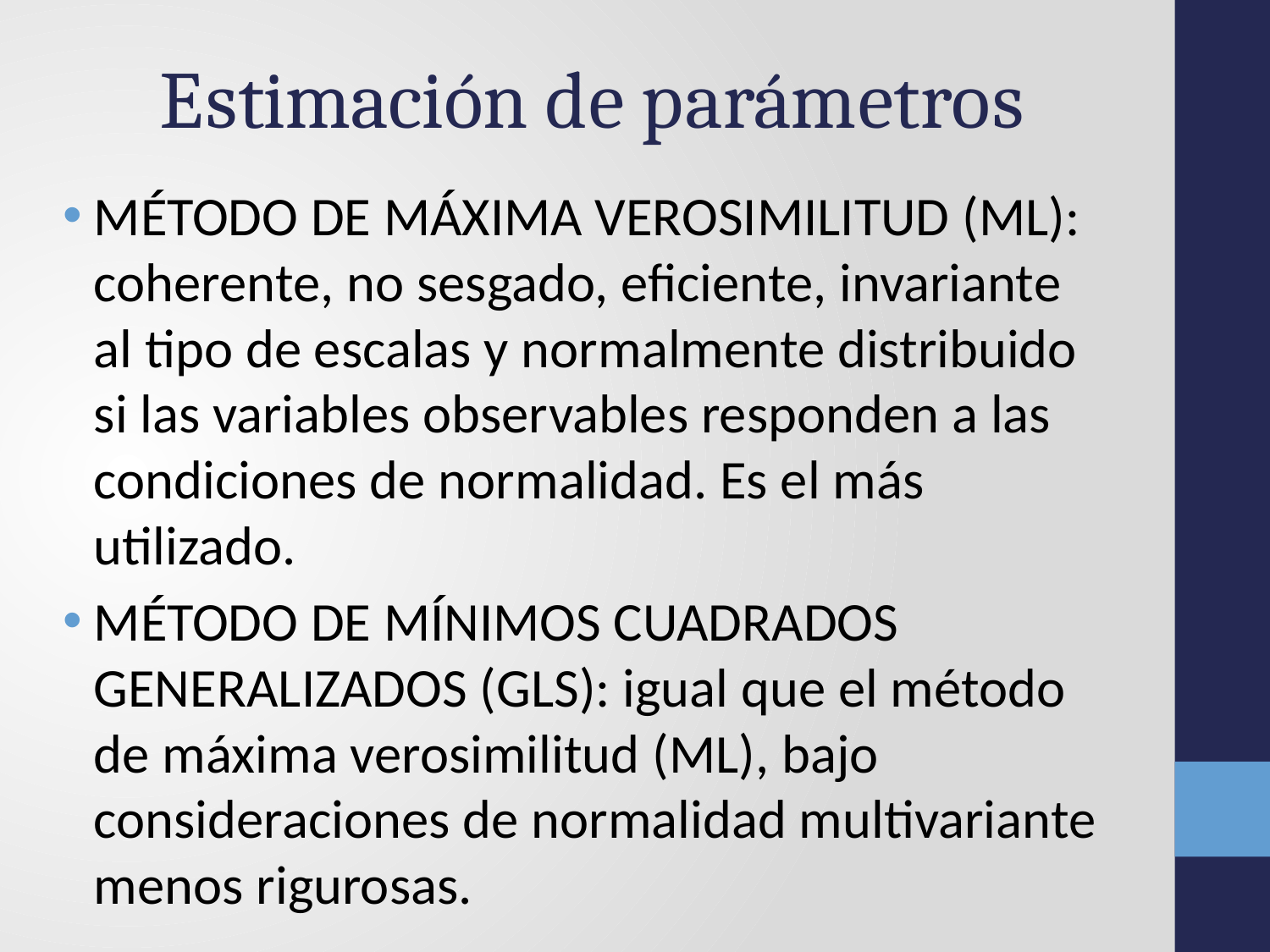

# Estimación de parámetros
MÉTODO DE MÁXIMA VEROSIMILITUD (ML): coherente, no sesgado, eficiente, invariante al tipo de escalas y normalmente distribuido si las variables observables responden a las condiciones de normalidad. Es el más utilizado.
MÉTODO DE MÍNIMOS CUADRADOS GENERALIZADOS (GLS): igual que el método de máxima verosimilitud (ML), bajo consideraciones de normalidad multivariante menos rigurosas.